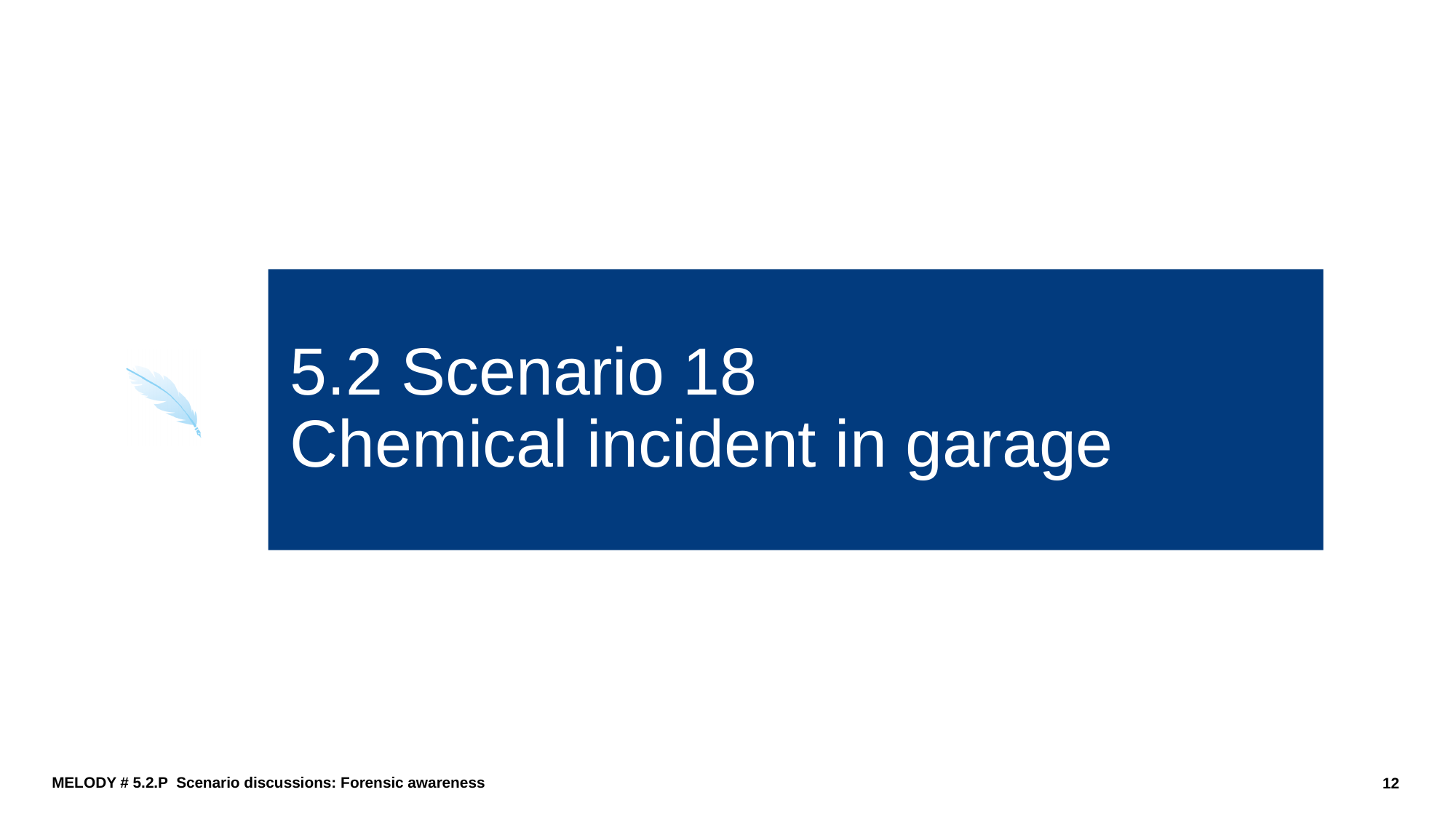

# 5.2 Scenario 18 Chemical incident in garage
MELODY # 5.2.P  Scenario discussions: Forensic awareness
12